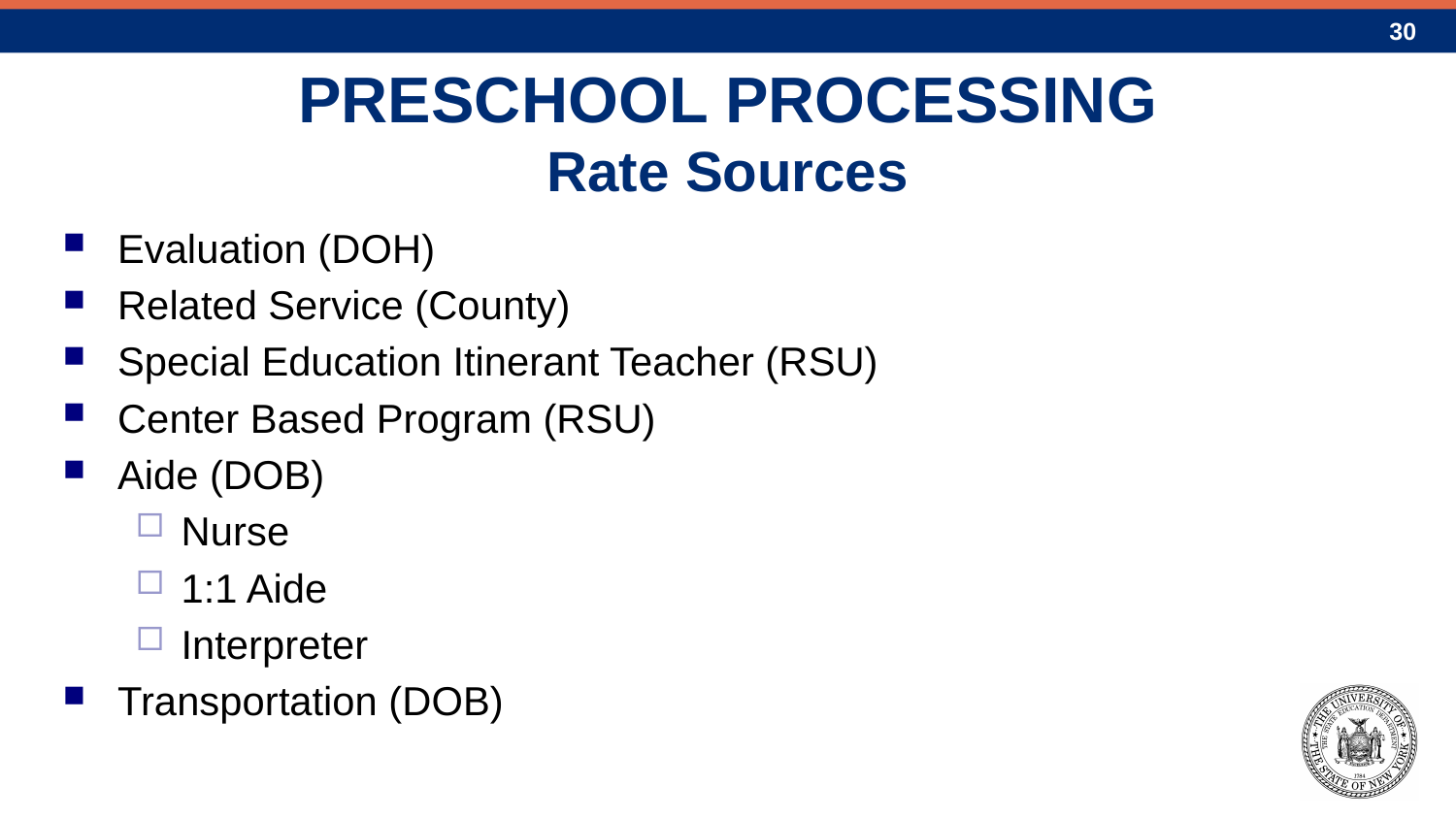

# PRESCHOOL PROCESSING Rate Sources
Evaluation (DOH)
Related Service (County)
Special Education Itinerant Teacher (RSU)
Center Based Program (RSU)
Aide (DOB)
Nurse
1:1 Aide
Interpreter
Transportation (DOB)